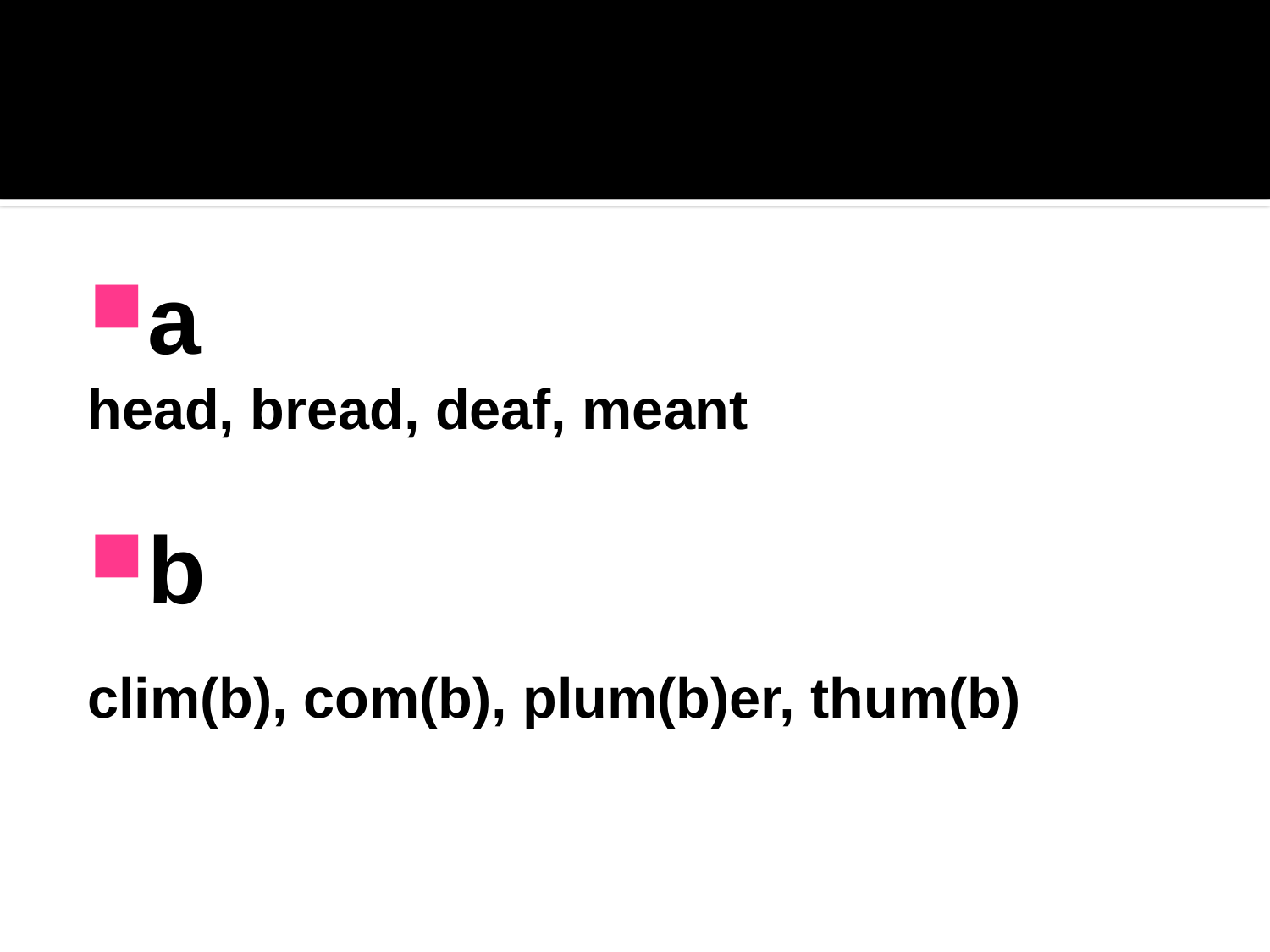

#
a
head, bread, deaf, meant

b
clim(b), com(b), plum(b)er, thum(b)